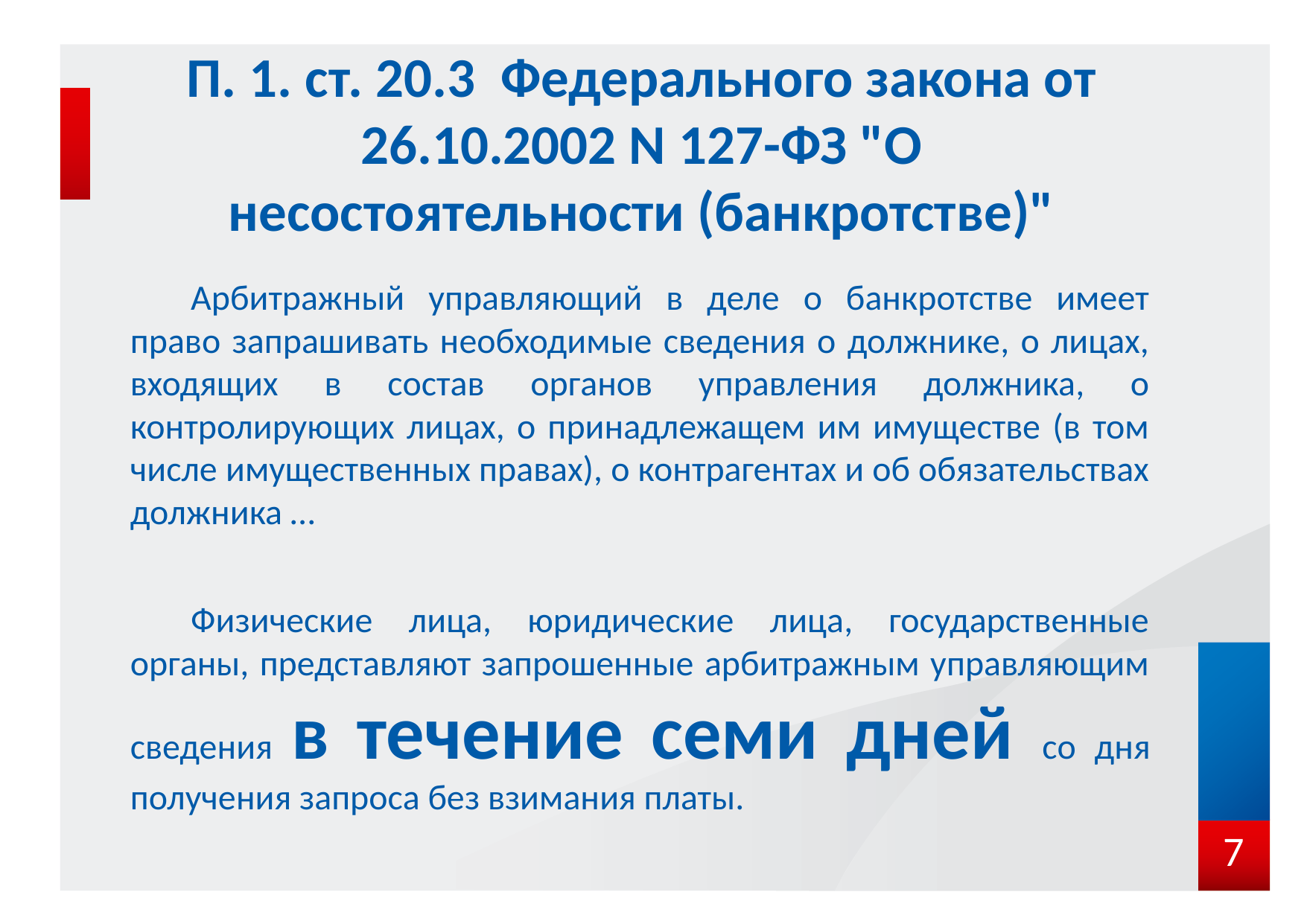

# П. 1. ст. 20.3  Федерального закона от 26.10.2002 N 127-ФЗ "О несостоятельности (банкротстве)"
Арбитражный управляющий в деле о банкротстве имеет право запрашивать необходимые сведения о должнике, о лицах, входящих в состав органов управления должника, о контролирующих лицах, о принадлежащем им имуществе (в том числе имущественных правах), о контрагентах и об обязательствах должника …

Физические лица, юридические лица, государственные органы, представляют запрошенные арбитражным управляющим сведения в течение семи дней со дня получения запроса без взимания платы.

7